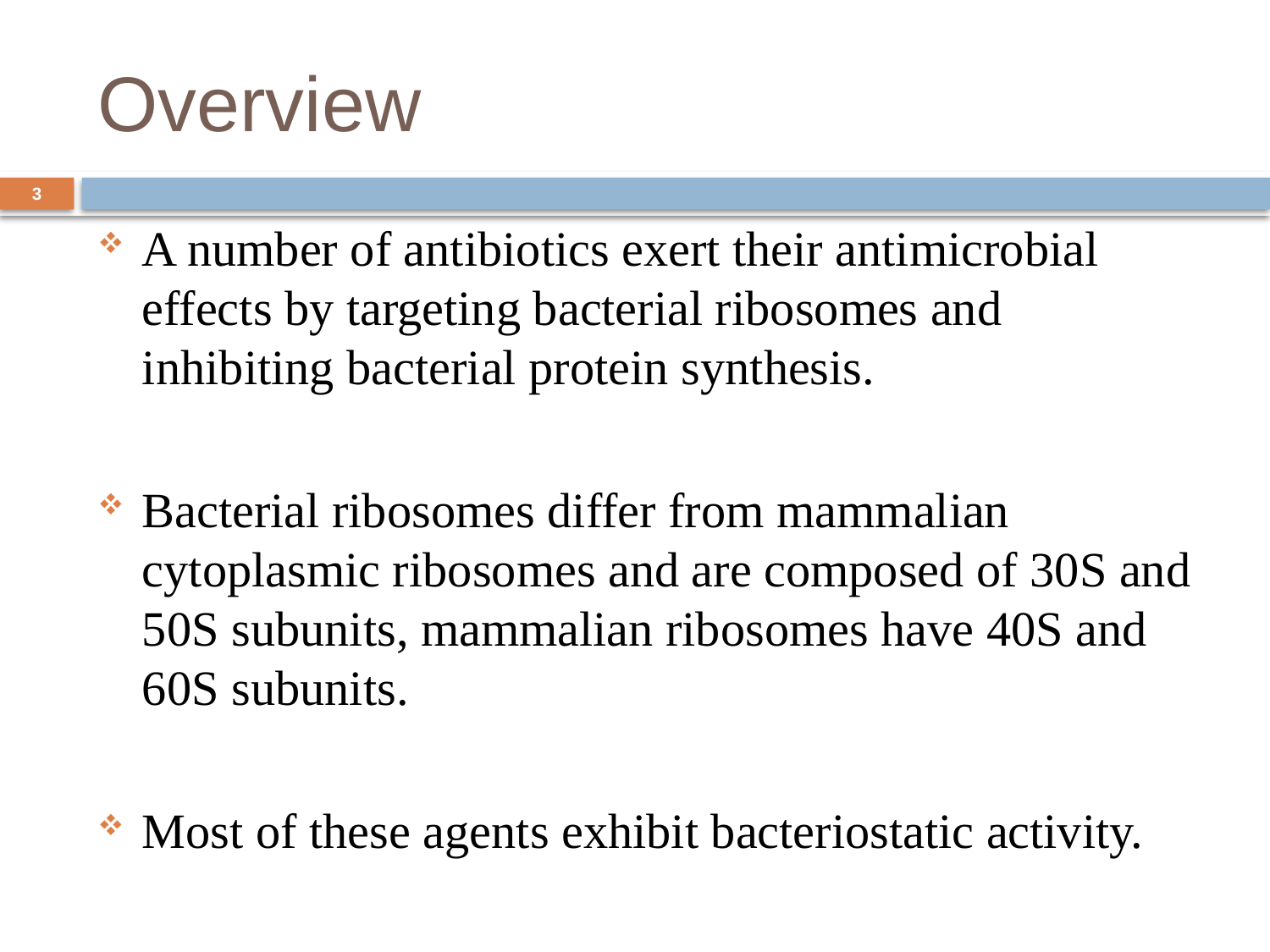

# Overview
3
A number of antibiotics exert their antimicrobial effects by targeting bacterial ribosomes and inhibiting bacterial protein synthesis.

Bacterial ribosomes differ from mammalian cytoplasmic ribosomes and are composed of 30S and 50S subunits, mammalian ribosomes have 40S and 60S subunits.

Most of these agents exhibit bacteriostatic activity.